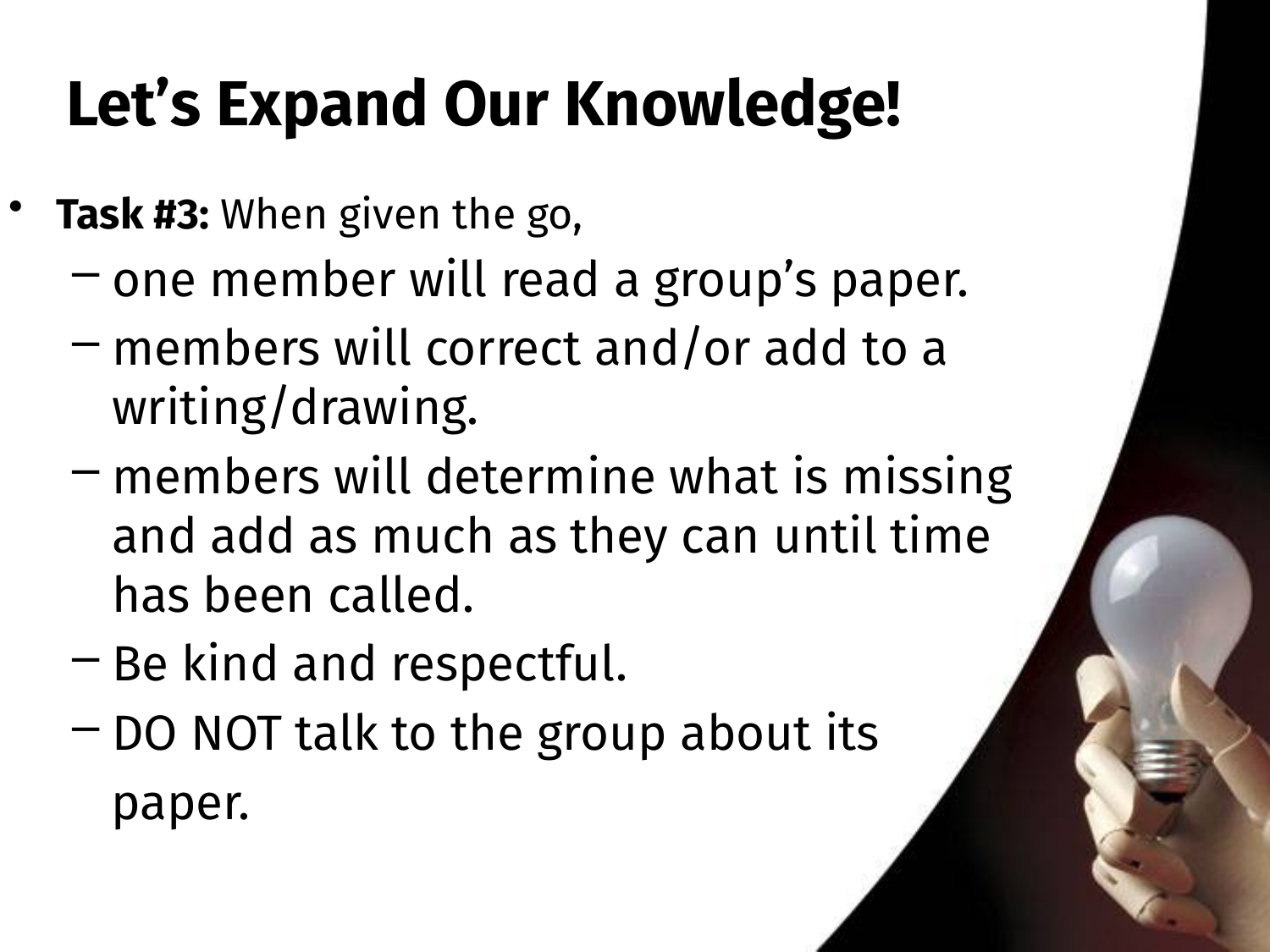

# Let’s Expand Our Knowledge!
Task #3: When given the go,
one member will read a group’s paper.
members will correct and/or add to a writing/drawing.
members will determine what is missing and add as much as they can until time has been called.
Be kind and respectful.
DO NOT talk to the group about its
   paper.